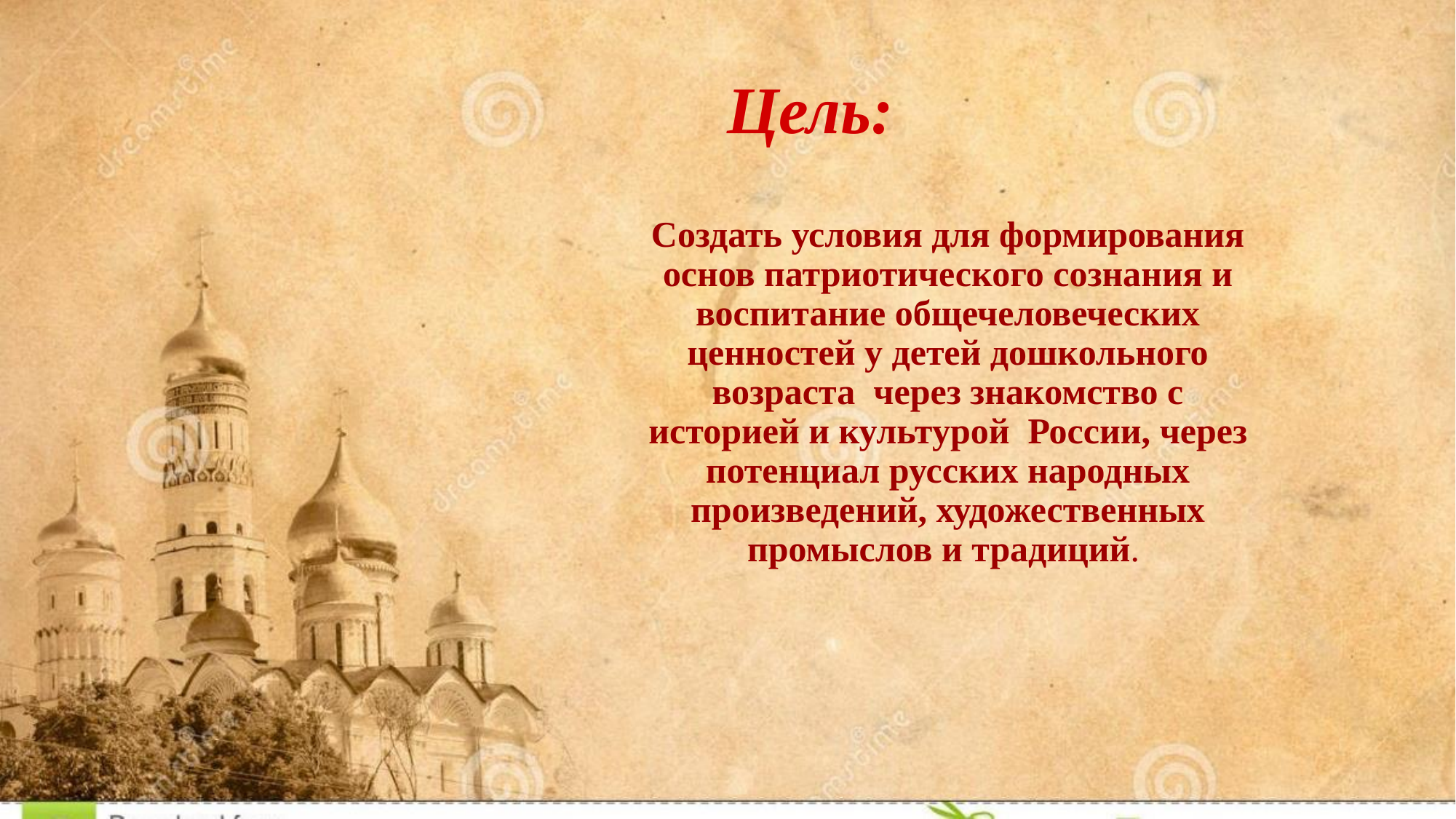

# Цель:
Создать условия для формирования основ патриотического сознания и воспитание общечеловеческих ценностей у детей дошкольного возраста  через знакомство с историей и культурой  России, через потенциал русских народных произведений, художественных промыслов и традиций.